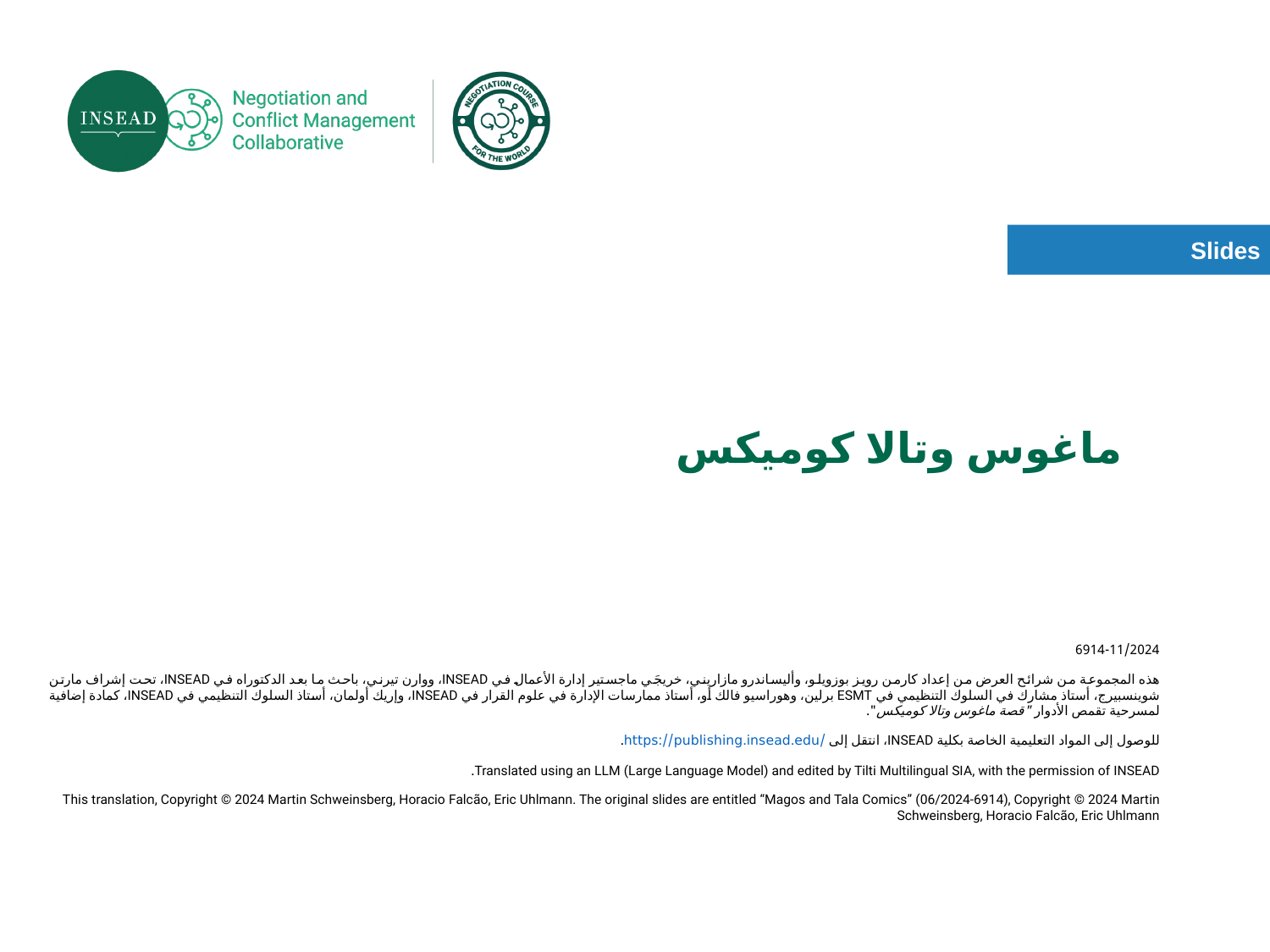

# ماغوس وتالا كوميكس

6914-11/2024
هذه المجموعة من شرائح العرض من إعداد كارمن رويز بوزويلو، وأليساندرو مازاريني، خريجَي ماجستير إدارة الأعمال في INSEAD، ووارن تيرني، باحث ما بعد الدكتوراه في INSEAD، تحت إشراف مارتن شوينسبيرج، أستاذ مشارك في السلوك التنظيمي في ESMT برلين، وهوراسيو فالك أو، أستاذ ممارسات الإدارة في علوم القرار في INSEAD، وإريك أولمان، أستاذ السلوك التنظيمي في INSEAD، كمادة إضافية لمسرحية تقمص الأدوار "قصة ماغوس وتالا كوميكس".
للوصول إلى المواد التعليمية الخاصة بكلية INSEAD، انتقل إلى https://publishing.insead.edu/.
Translated using an LLM (Large Language Model) and edited by Tilti Multilingual SIA, with the permission of INSEAD.
This translation, Copyright © 2024 Martin Schweinsberg, Horacio Falcão, Eric Uhlmann. The original slides are entitled “Magos and Tala Comics” (06/2024-6914), Copyright © 2024 Martin Schweinsberg, Horacio Falcão, Eric Uhlmann